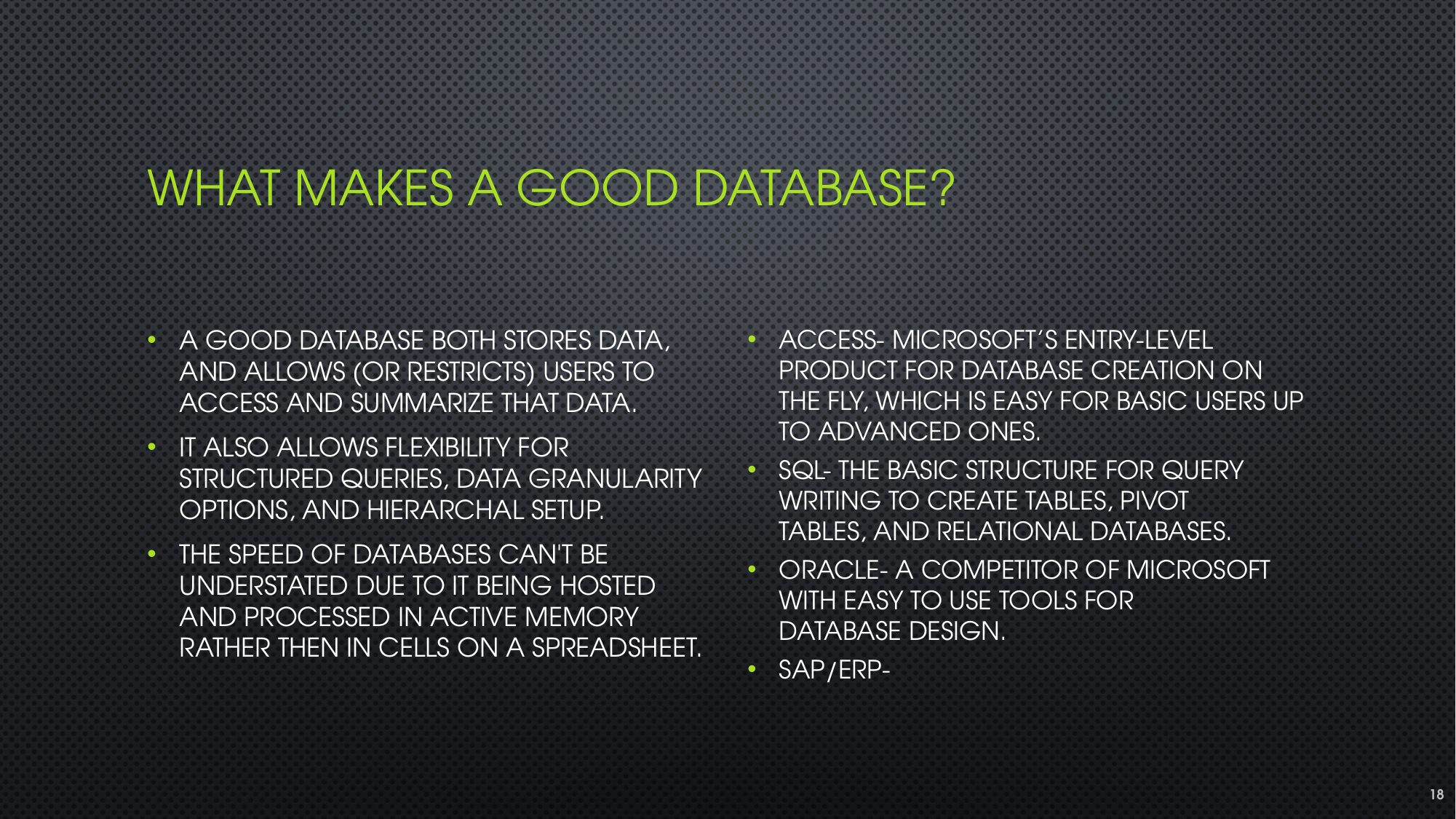

# What Makes a Good Database?
A good Database both stores data, and allows (or restricts) users to access and summarize that data.
It also allows flexibility for structured queries, data granularity options, and hierarchal setup.
The speed of databases can't be understated due to it being hosted and processed in active memory rather then in cells on a spreadsheet.
Access- Microsoft’s entry-level product for database creation on the fly, which is easy for basic users up to advanced ones.
SQL- The basic structure for query writing to create tables, pivot tables, and relational databases.
Oracle- A competitor of Microsoft with easy to use tools for database design.
SAP/ERP-
18